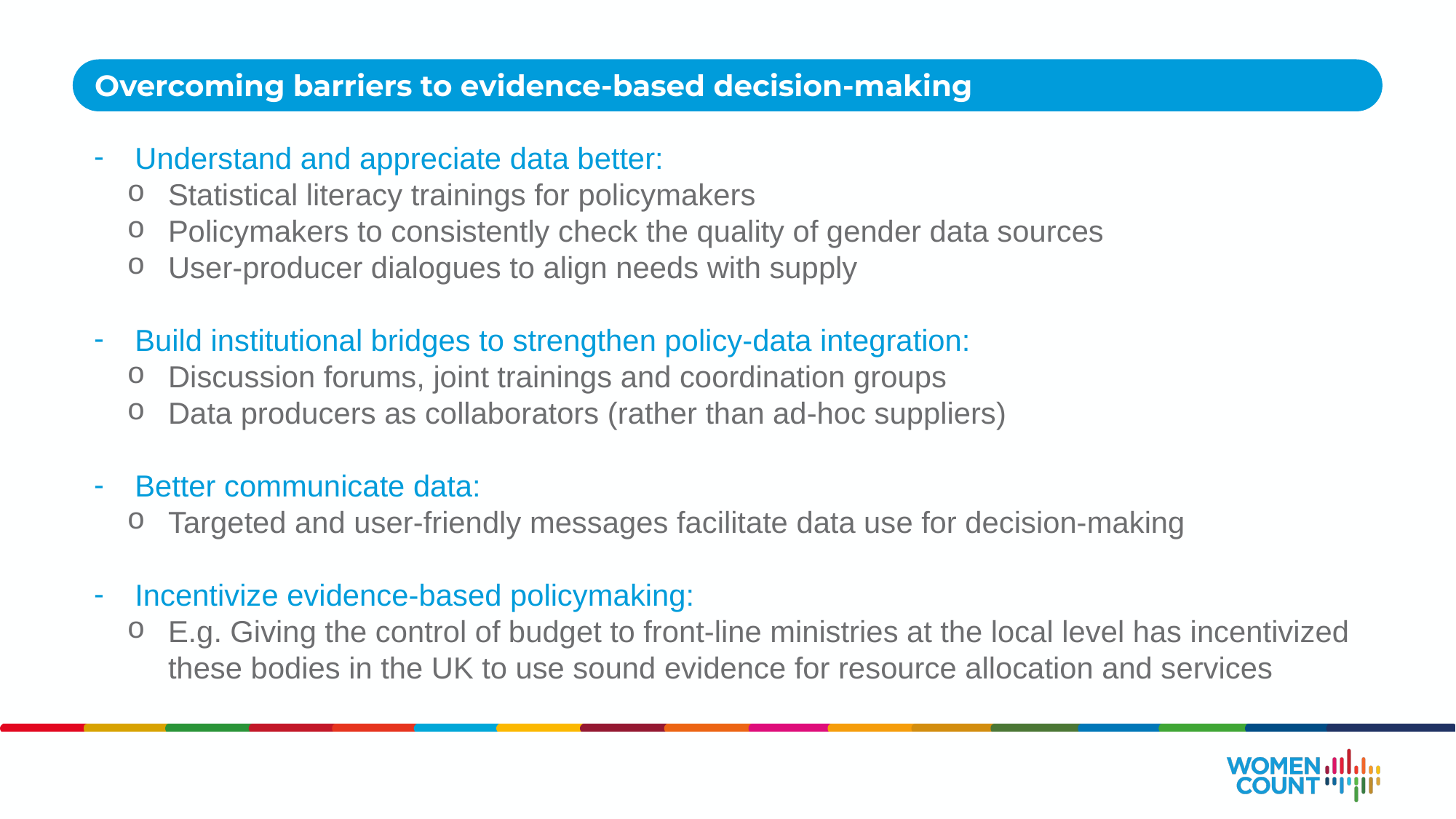

Overcoming barriers to evidence-based decision-making

Understand and appreciate data better:
Statistical literacy trainings for policymakers
Policymakers to consistently check the quality of gender data sources
User-producer dialogues to align needs with supply

Build institutional bridges to strengthen policy-data integration:
Discussion forums, joint trainings and coordination groups
Data producers as collaborators (rather than ad-hoc suppliers)

Better communicate data:
Targeted and user-friendly messages facilitate data use for decision-making

Incentivize evidence-based policymaking:
E.g. Giving the control of budget to front-line ministries at the local level has incentivized these bodies in the UK to use sound evidence for resource allocation and services